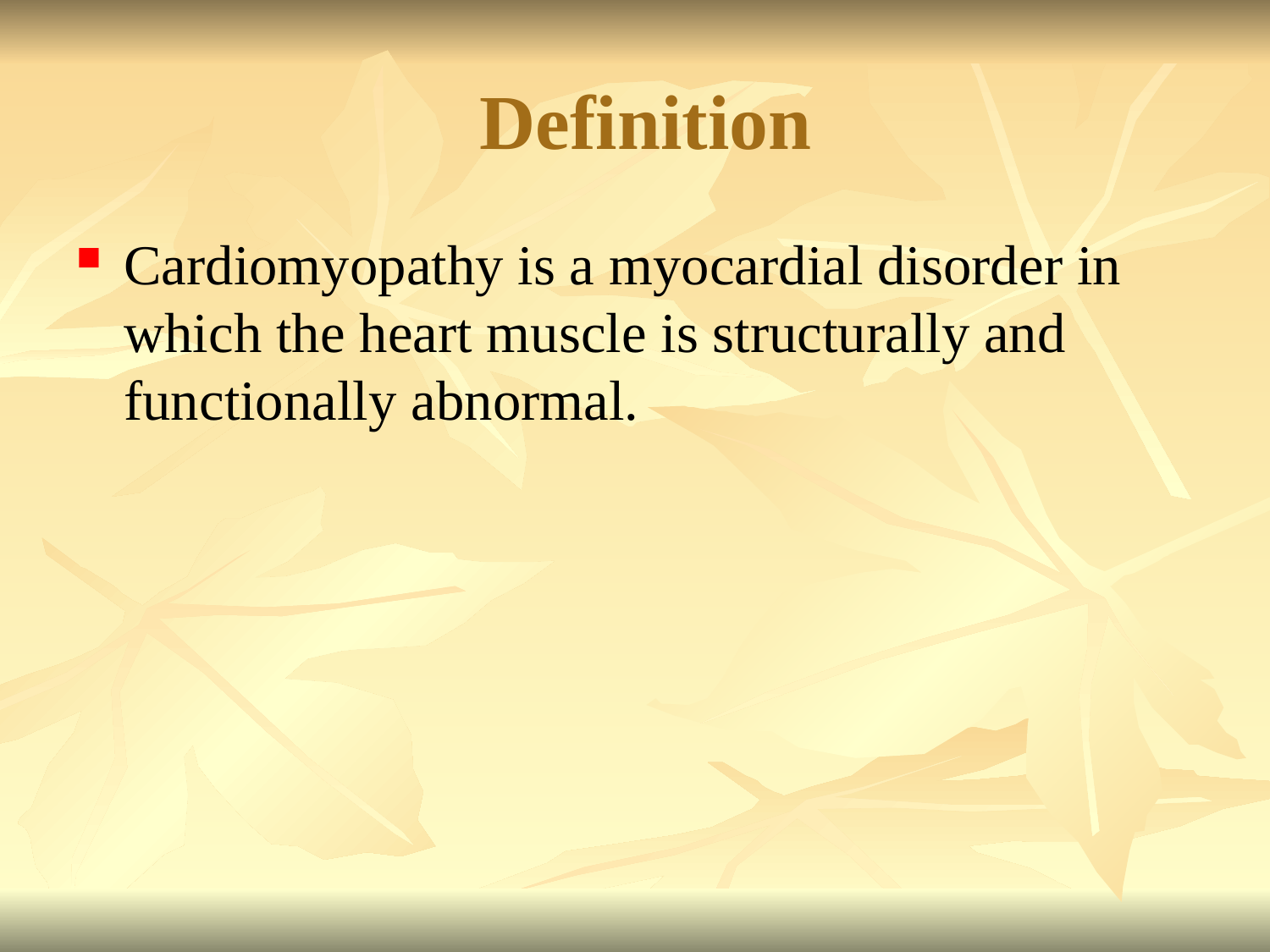

Definition
Cardiomyopathy is a myocardial disorder in which the heart muscle is structurally and functionally abnormal.